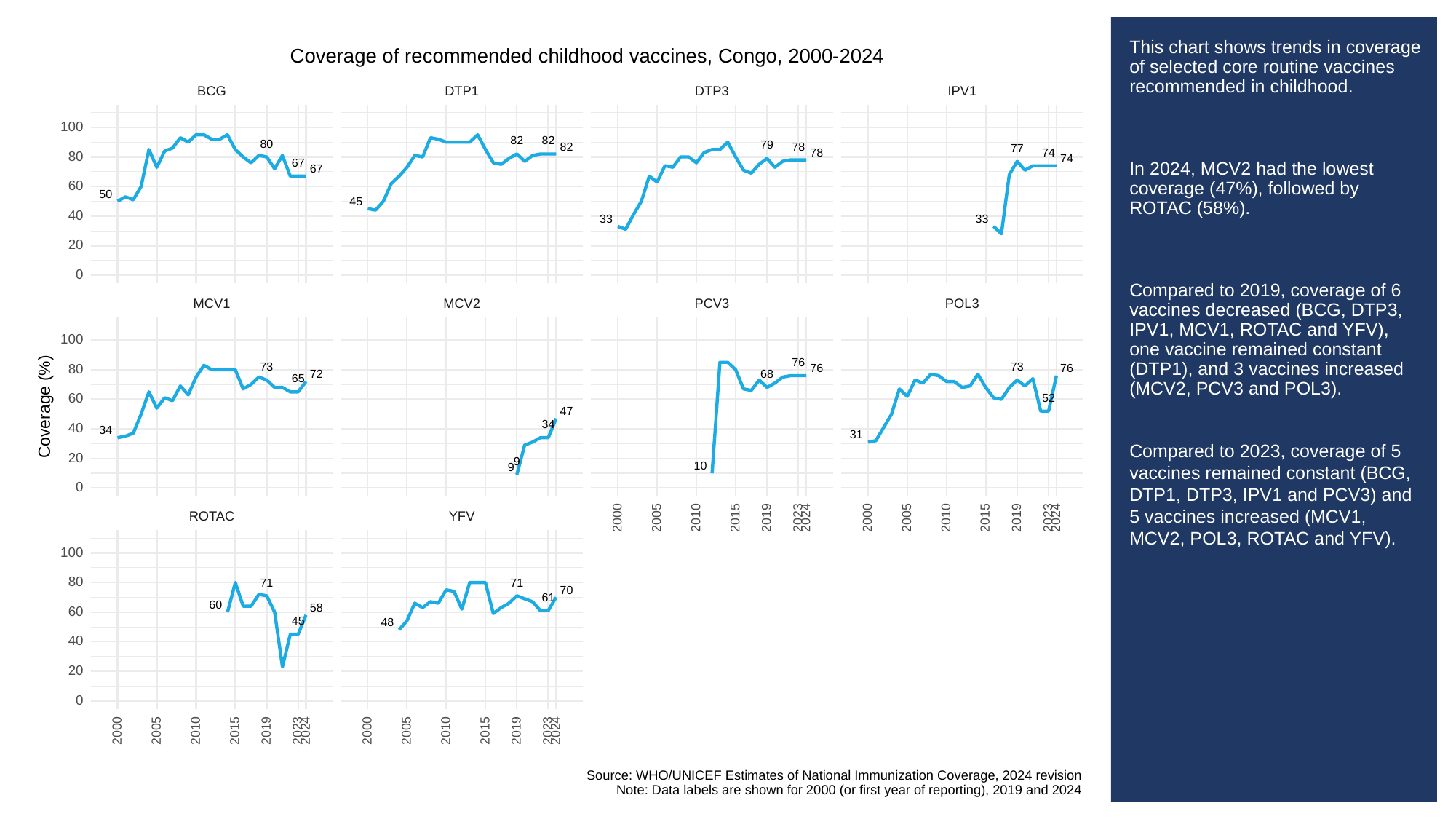

# This chart shows trends in coverage of selected core routine vaccines recommended in childhood.

In 2024, MCV2 had the lowest coverage (47%), followed by ROTAC (58%).

Compared to 2019, coverage of 6 vaccines decreased (BCG, DTP3, IPV1, MCV1, ROTAC and YFV), one vaccine remained constant (DTP1), and 3 vaccines increased (MCV2, PCV3 and POL3).

Compared to 2023, coverage of 5 vaccines remained constant (BCG, DTP1, DTP3, IPV1 and PCV3) and 5 vaccines increased (MCV1, MCV2, POL3, ROTAC and YFV).

Coverage of recommended childhood vaccines, Congo, 2000-2024
BCG
DTP3
DTP1
IPV1

100

82
82
80
79

82
78
77
78
74
80
74

67

67

60

50
45

40
33
33

20

0

POL3
PCV3
MCV1
MCV2

100

76

73
73
76
76
80

68
72

65

60
52
Coverage (%)

47

34
40
34

31

20
9

10
9

0

ROTAC
YFV
2023
2023
2000
2005
2010
2015
2019
2024
2000
2005
2010
2015
2019
2024

100

80
71
71

70
61

60
58
60

45
48

40

20

0

2023
2023
2000
2005
2010
2015
2019
2024
2000
2005
2010
2015
2019
2024
Source: WHO/UNICEF Estimates of National Immunization Coverage, 2024 revision
Note: Data labels are shown for 2000 (or first year of reporting), 2019 and 2024